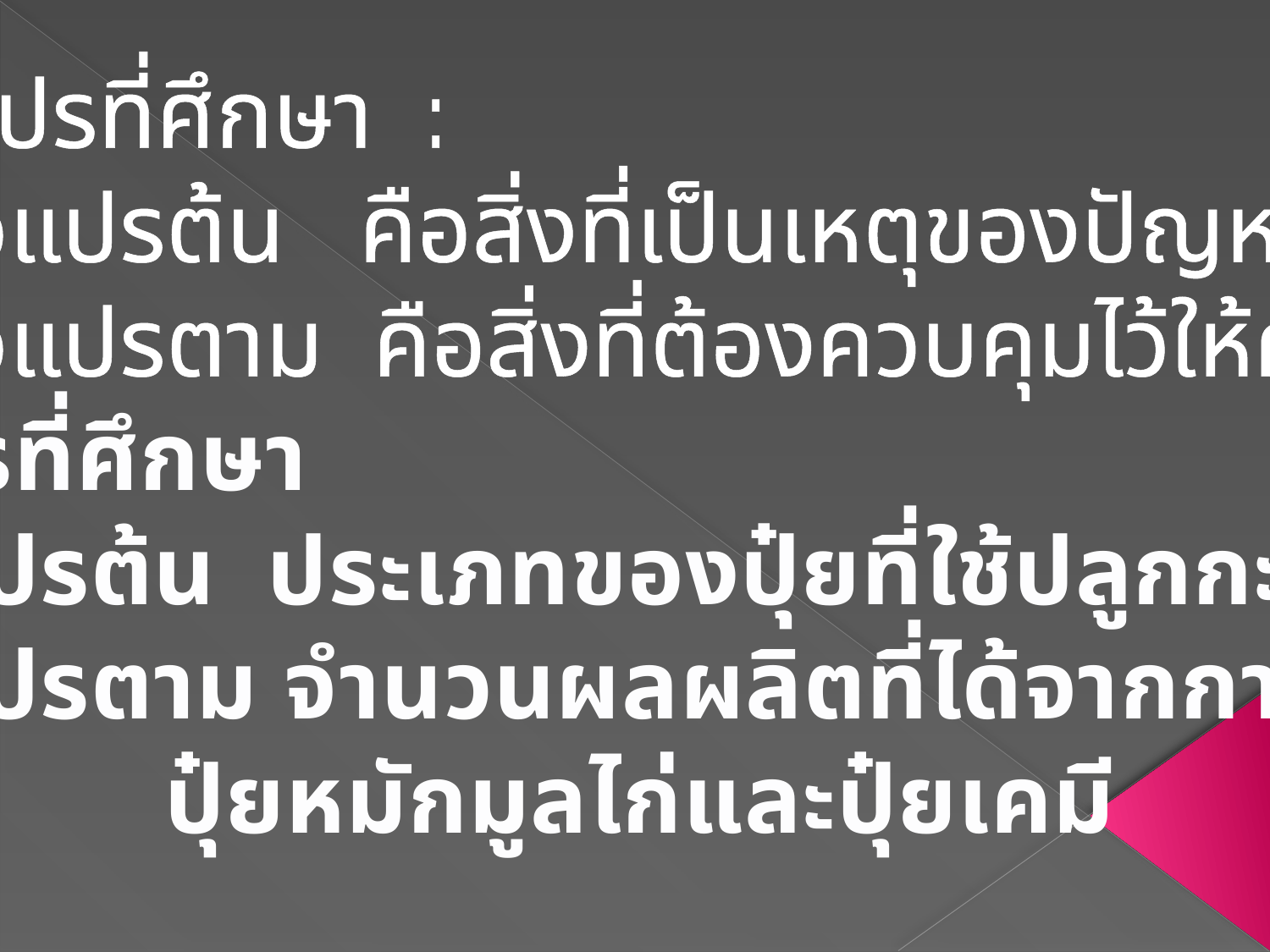

6. ตัวแปรที่ศึกษา  :
       ตัวแปรต้น   คือสิ่งที่เป็นเหตุของปัญหา
       ตัวแปรตาม  คือสิ่งที่ต้องควบคุมไว้ให้คงที่
ตัวแปรที่ศึกษา
   ตัวแปรต้น  ประเภทของปุ๋ยที่ใช้ปลูกกะกล่ำดอก
   ตัวแปรตาม จำนวนผลผลิตที่ได้จากการใช้
                 ปุ๋ยหมักมูลไก่และปุ๋ยเคมี